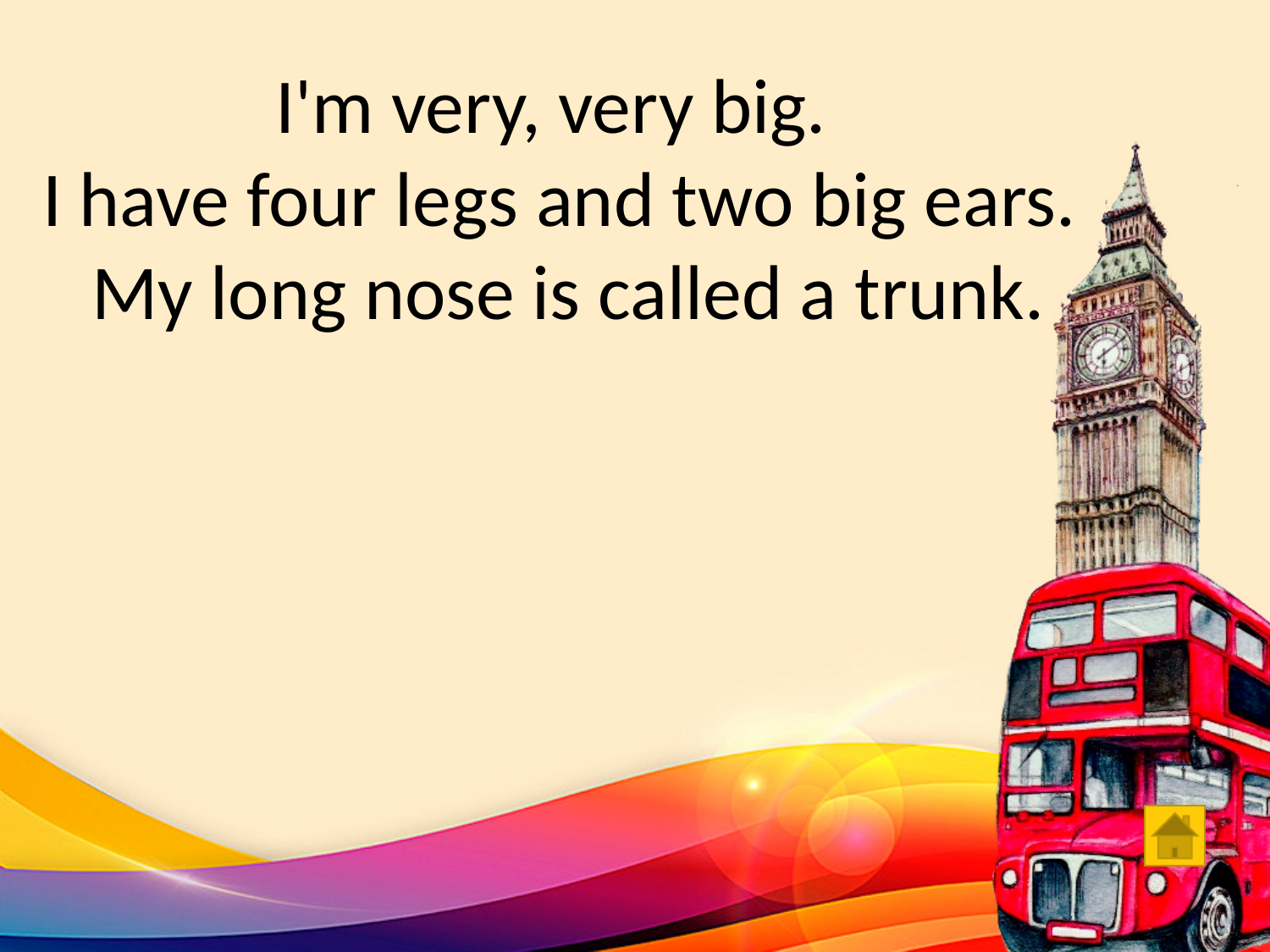

I'm very, very big.
I have four legs and two big ears.
 My long nose is called a trunk.